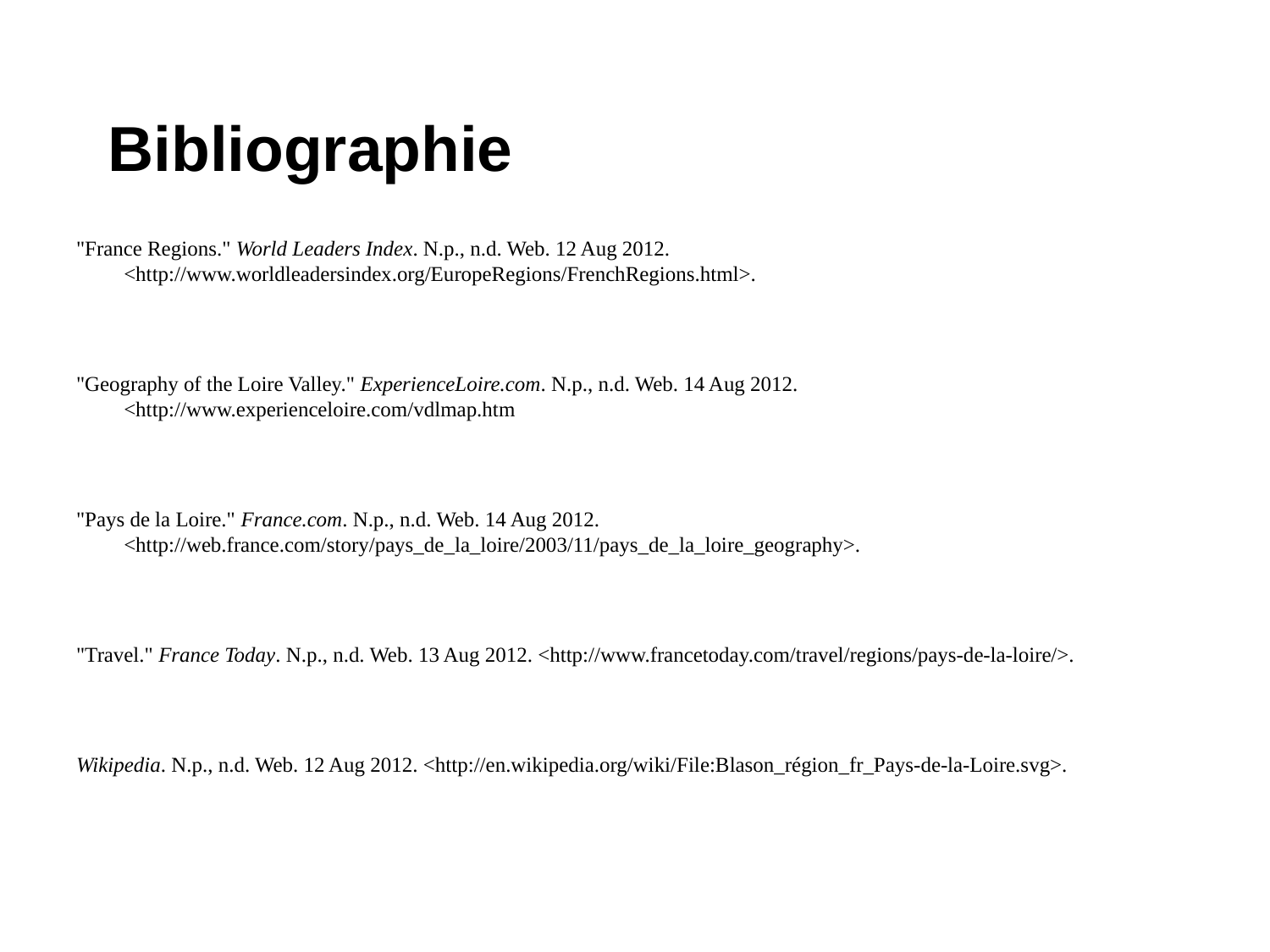

# Bibliographie
"France Regions." World Leaders Index. N.p., n.d. Web. 12 Aug 2012. <http://www.worldleadersindex.org/EuropeRegions/FrenchRegions.html>.

"Geography of the Loire Valley." ExperienceLoire.com. N.p., n.d. Web. 14 Aug 2012. <http://www.experienceloire.com/vdlmap.htm

"Pays de la Loire." France.com. N.p., n.d. Web. 14 Aug 2012. <http://web.france.com/story/pays_de_la_loire/2003/11/pays_de_la_loire_geography>.

"Travel." France Today. N.p., n.d. Web. 13 Aug 2012. <http://www.francetoday.com/travel/regions/pays-de-la-loire/>.

Wikipedia. N.p., n.d. Web. 12 Aug 2012. <http://en.wikipedia.org/wiki/File:Blason_région_fr_Pays-de-la-Loire.svg>.